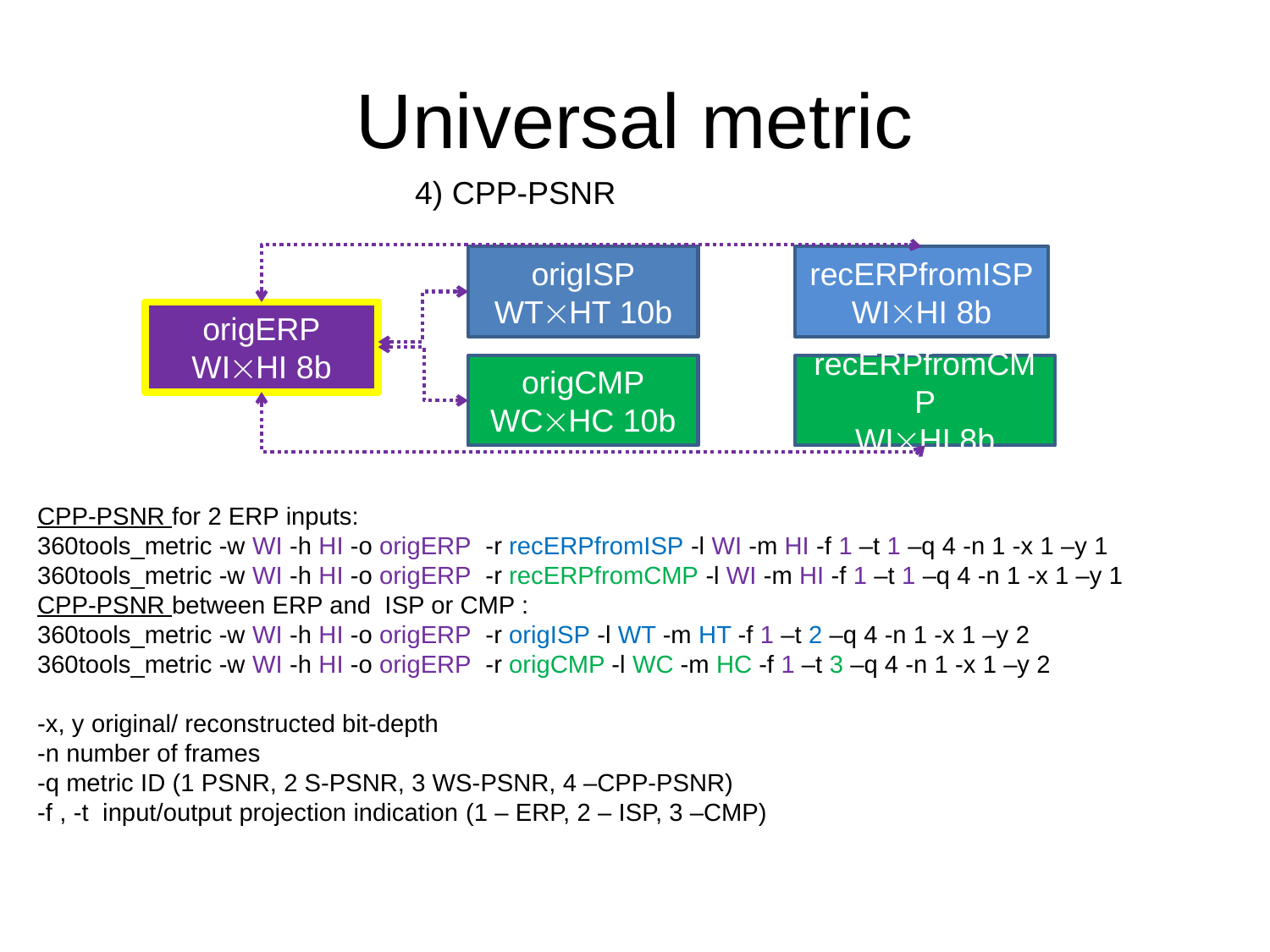

# Universal metric
4) CPP-PSNR
origISP
WT×HT 10b
recERPfromISP
WI×HI 8b
origERP
WI×HI 8b
origCMP
WC×HC 10b
recERPfromCMP
WI×HI 8b
CPP-PSNR for 2 ERP inputs:
360tools_metric -w WI -h HI -o origERP  -r recERPfromISP -l WI -m HI -f 1 –t 1 –q 4 -n 1 -x 1 –y 1
360tools_metric -w WI -h HI -o origERP  -r recERPfromCMP -l WI -m HI -f 1 –t 1 –q 4 -n 1 -x 1 –y 1
CPP-PSNR between ERP and  ISP or CMP :
360tools_metric -w WI -h HI -o origERP  -r origISP -l WT -m HT -f 1 –t 2 –q 4 -n 1 -x 1 –y 2
360tools_metric -w WI -h HI -o origERP  -r origCMP -l WC -m HC -f 1 –t 3 –q 4 -n 1 -x 1 –y 2

-x, y original/ reconstructed bit-depth
-n number of frames
-q metric ID (1 PSNR, 2 S-PSNR, 3 WS-PSNR, 4 –CPP-PSNR)
-f , -t  input/output projection indication (1 – ERP, 2 – ISP, 3 –CMP)